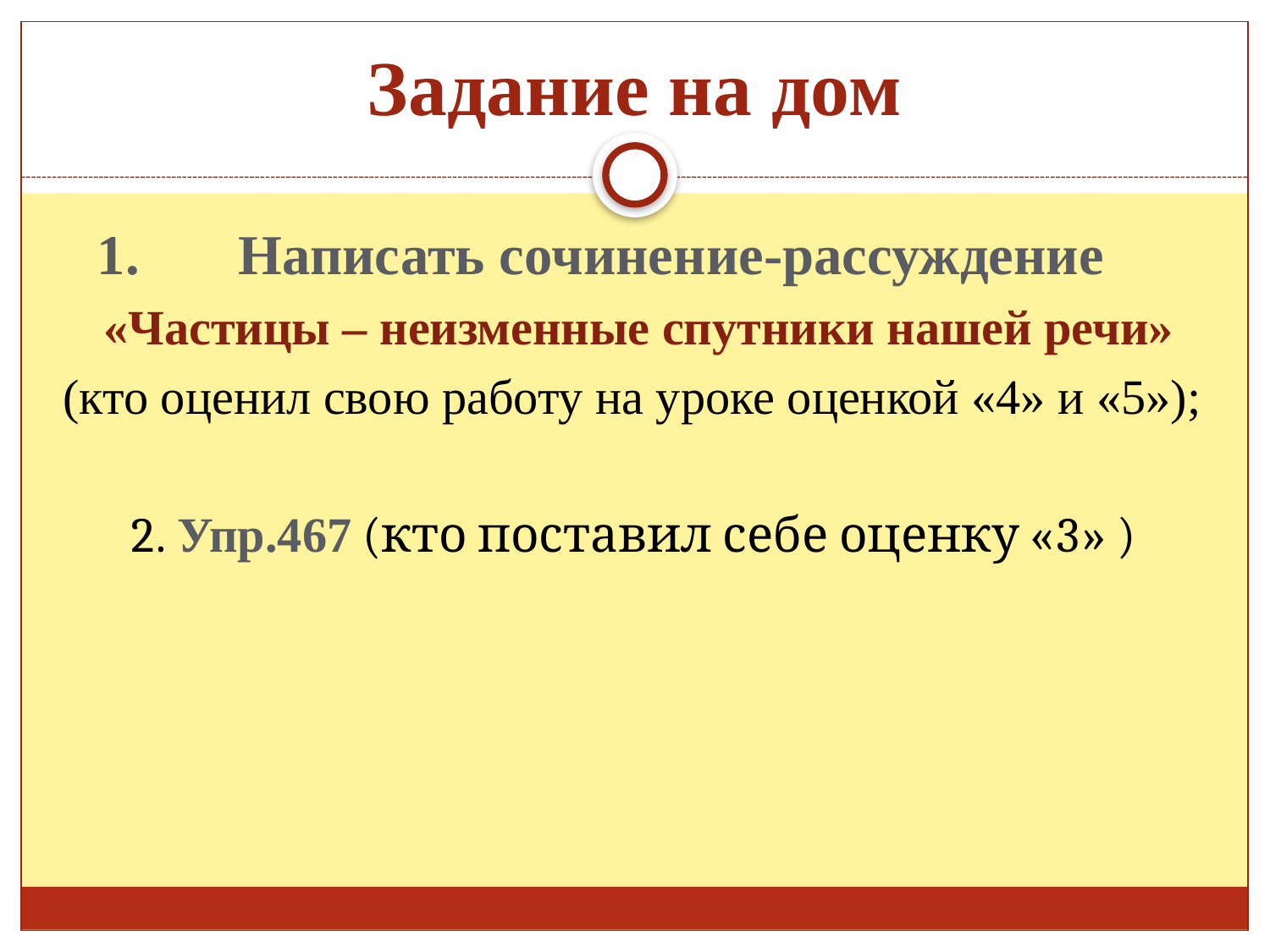

# Задание на дом
   1.       Написать сочинение-рассуждение
 «Частицы – неизменные спутники нашей речи»
(кто оценил свою работу на уроке оценкой «4» и «5»);

2. Упр.467 (кто поставил себе оценку «3» )